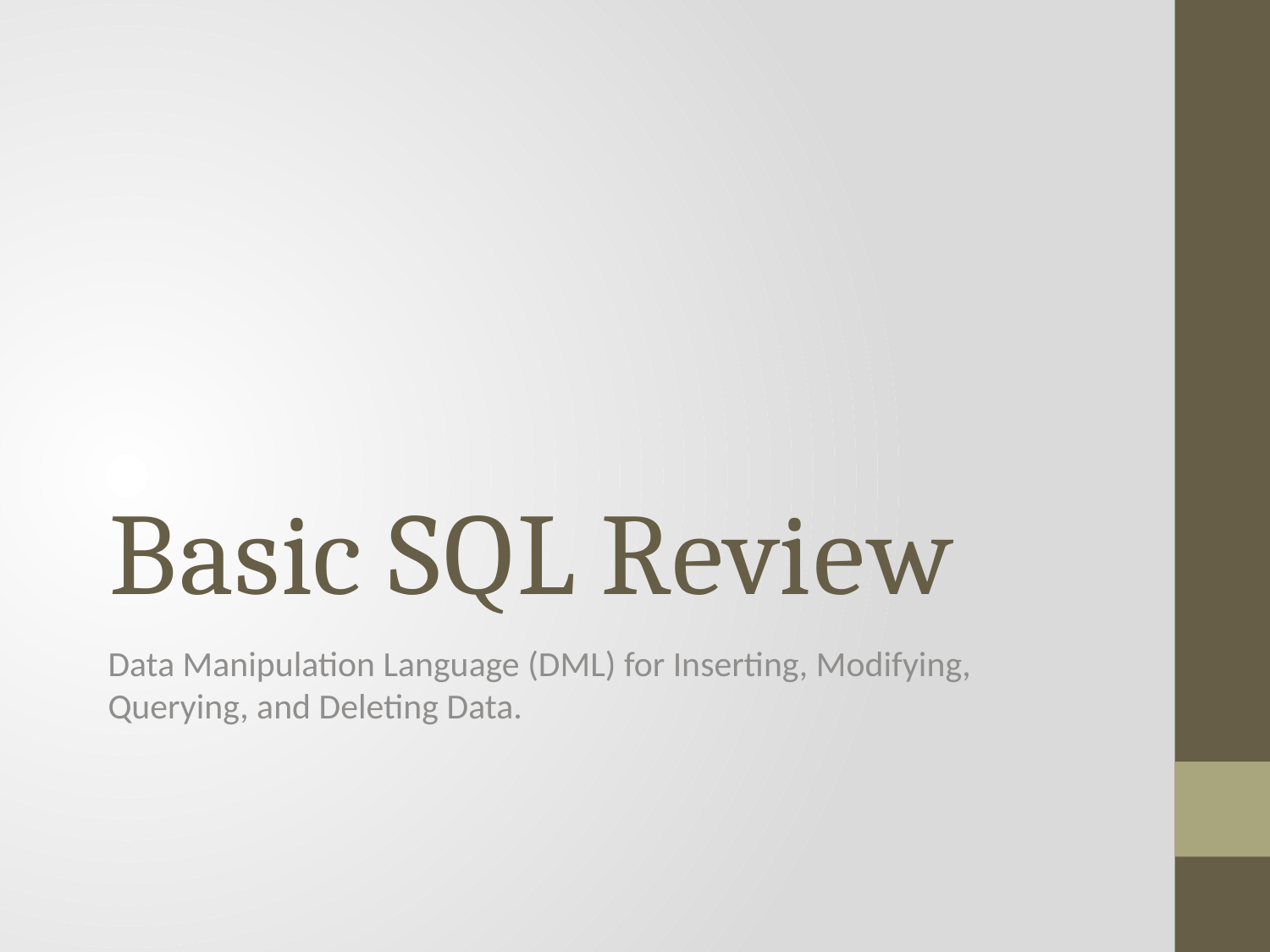

# Basic SQL Review
Data Manipulation Language (DML) for Inserting, Modifying, Querying, and Deleting Data.